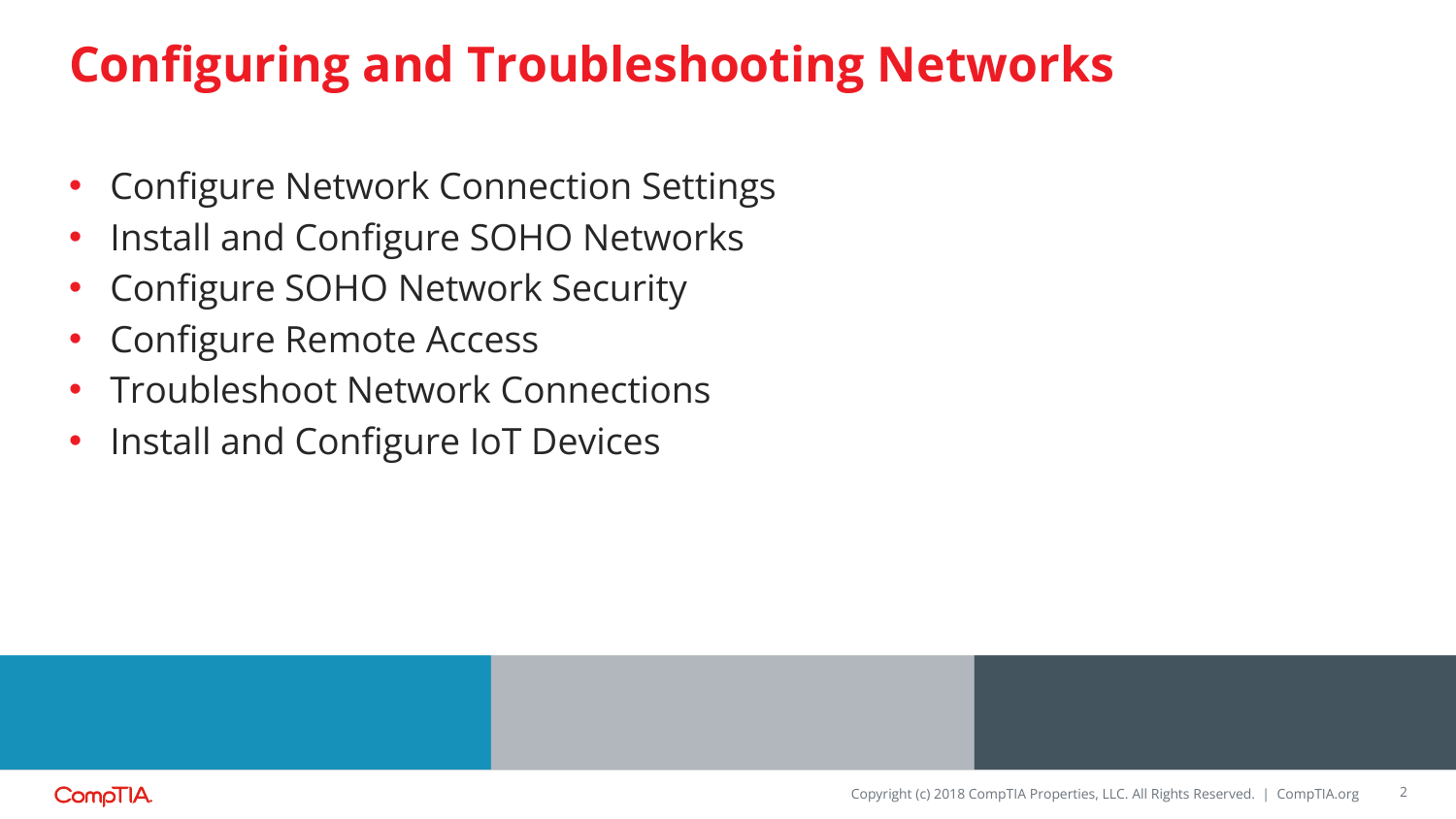

# Configuring and Troubleshooting Networks
Configure Network Connection Settings
Install and Configure SOHO Networks
Configure SOHO Network Security
Configure Remote Access
Troubleshoot Network Connections
Install and Configure IoT Devices
2